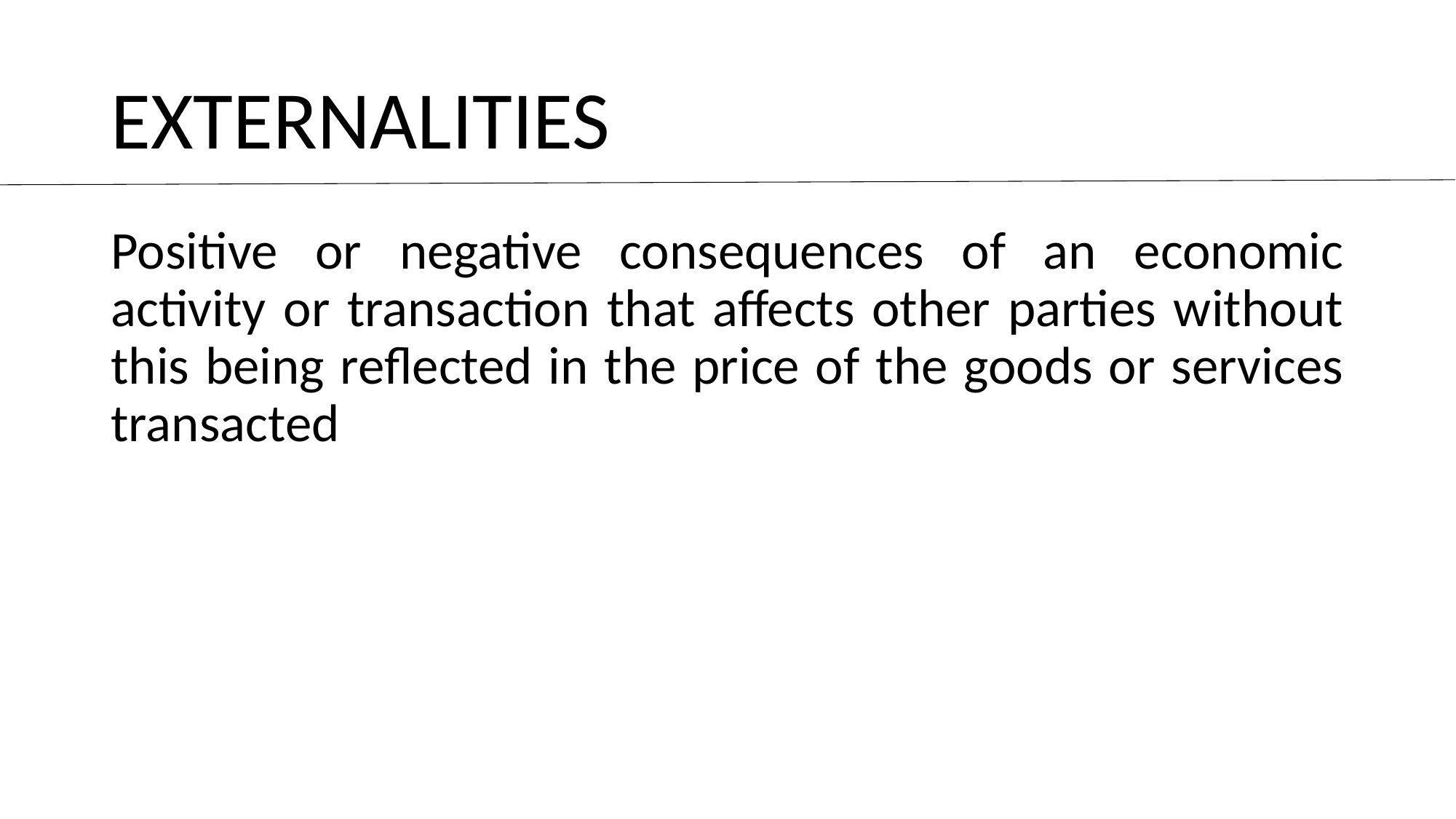

# EXTERNALITIES
Positive or negative consequences of an economic activity or transaction that affects other parties without this being reflected in the price of the goods or services transacted